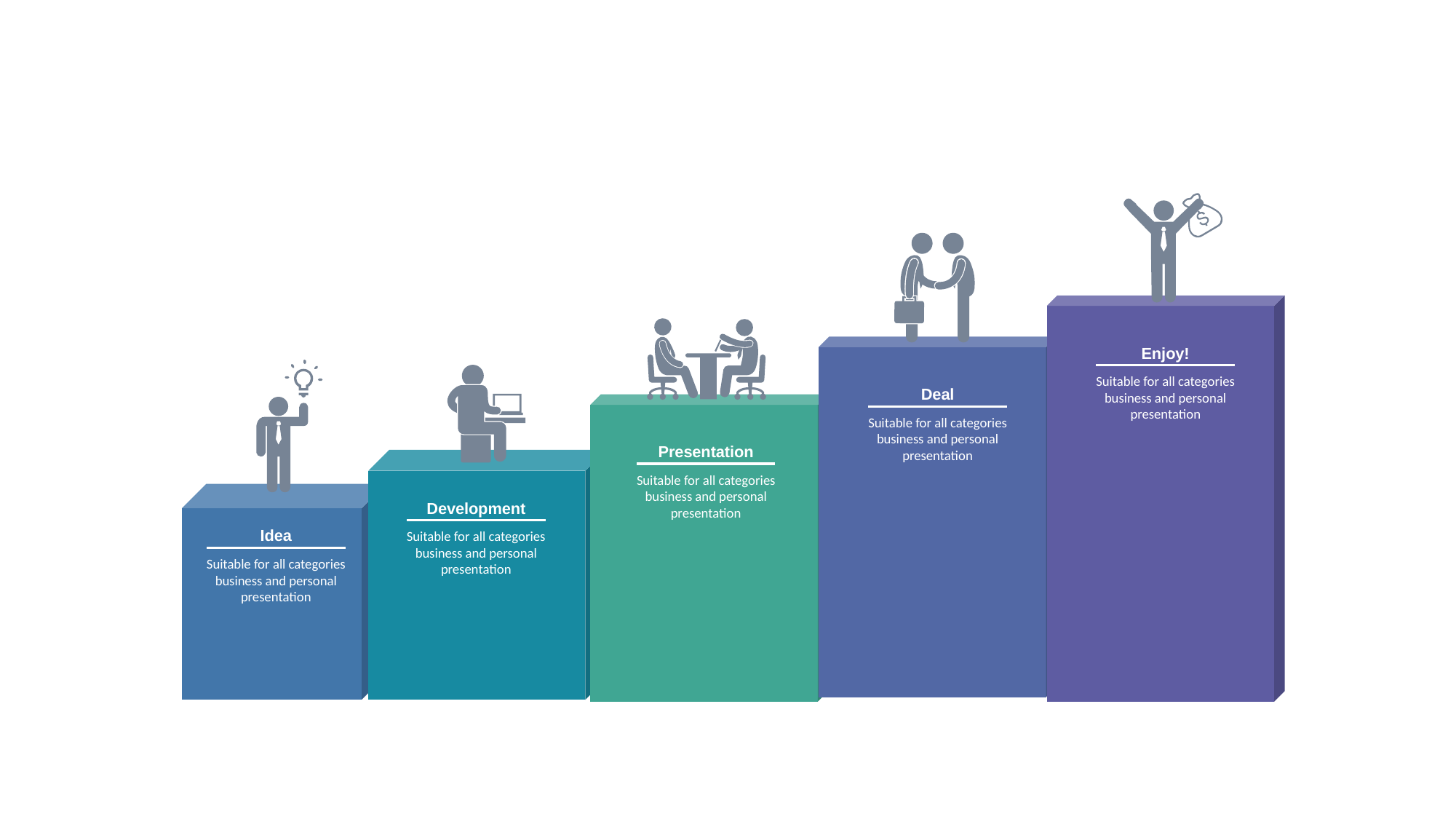

Enjoy!

Suitable for all categories business and personal presentation
Deal

Suitable for all categories business and personal presentation
Presentation

Suitable for all categories business and personal presentation

Development
Idea
Suitable for all categories business and personal presentation
Suitable for all categories business and personal presentation